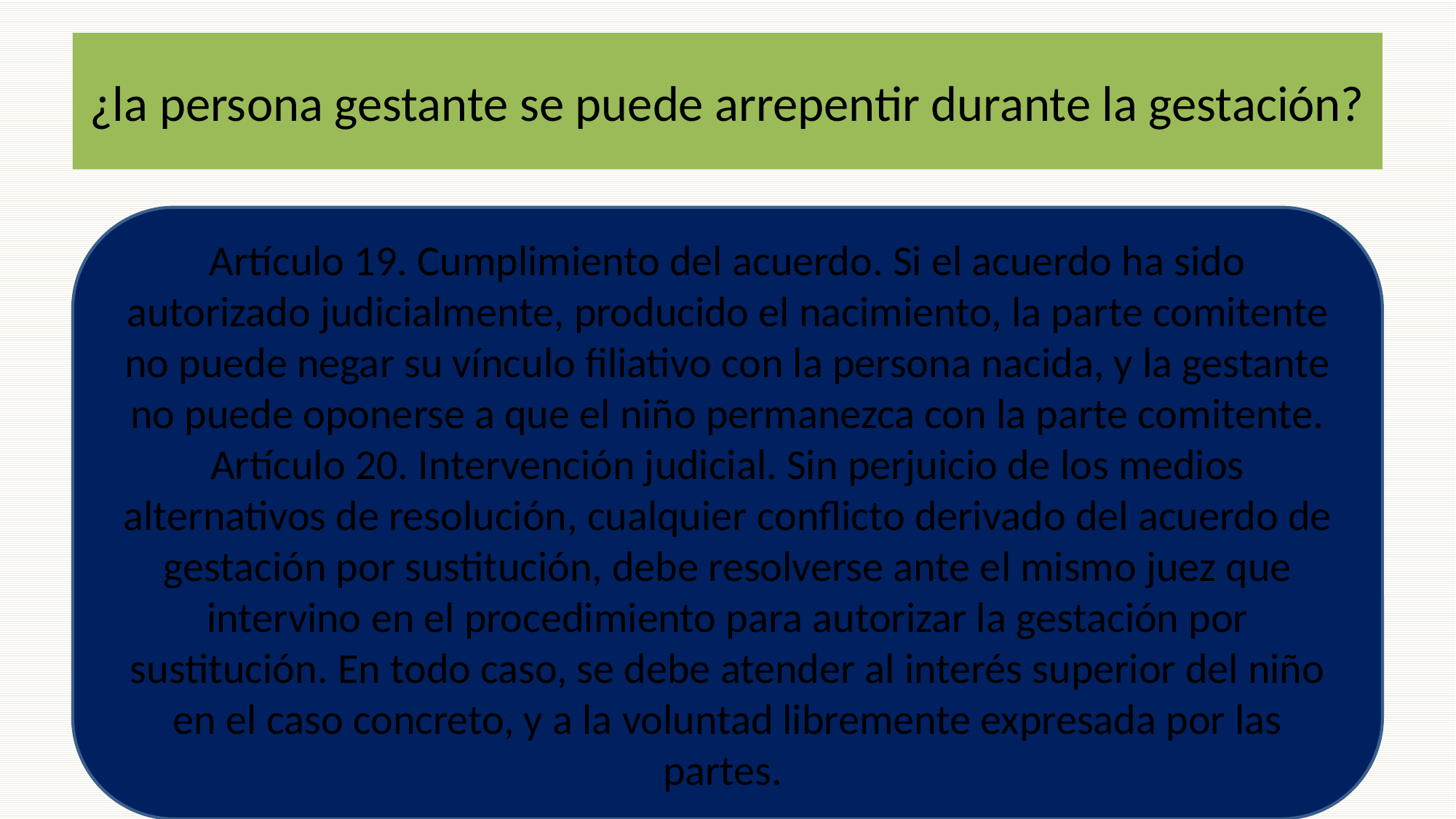

# ¿la persona gestante se puede arrepentir durante la gestación?
Artículo 19. Cumplimiento del acuerdo. Si el acuerdo ha sido autorizado judicialmente, producido el nacimiento, la parte comitente no puede negar su vínculo filiativo con la persona nacida, y la gestante no puede oponerse a que el niño permanezca con la parte comitente. Artículo 20. Intervención judicial. Sin perjuicio de los medios alternativos de resolución, cualquier conflicto derivado del acuerdo de gestación por sustitución, debe resolverse ante el mismo juez que intervino en el procedimiento para autorizar la gestación por sustitución. En todo caso, se debe atender al interés superior del niño en el caso concreto, y a la voluntad libremente expresada por las partes.